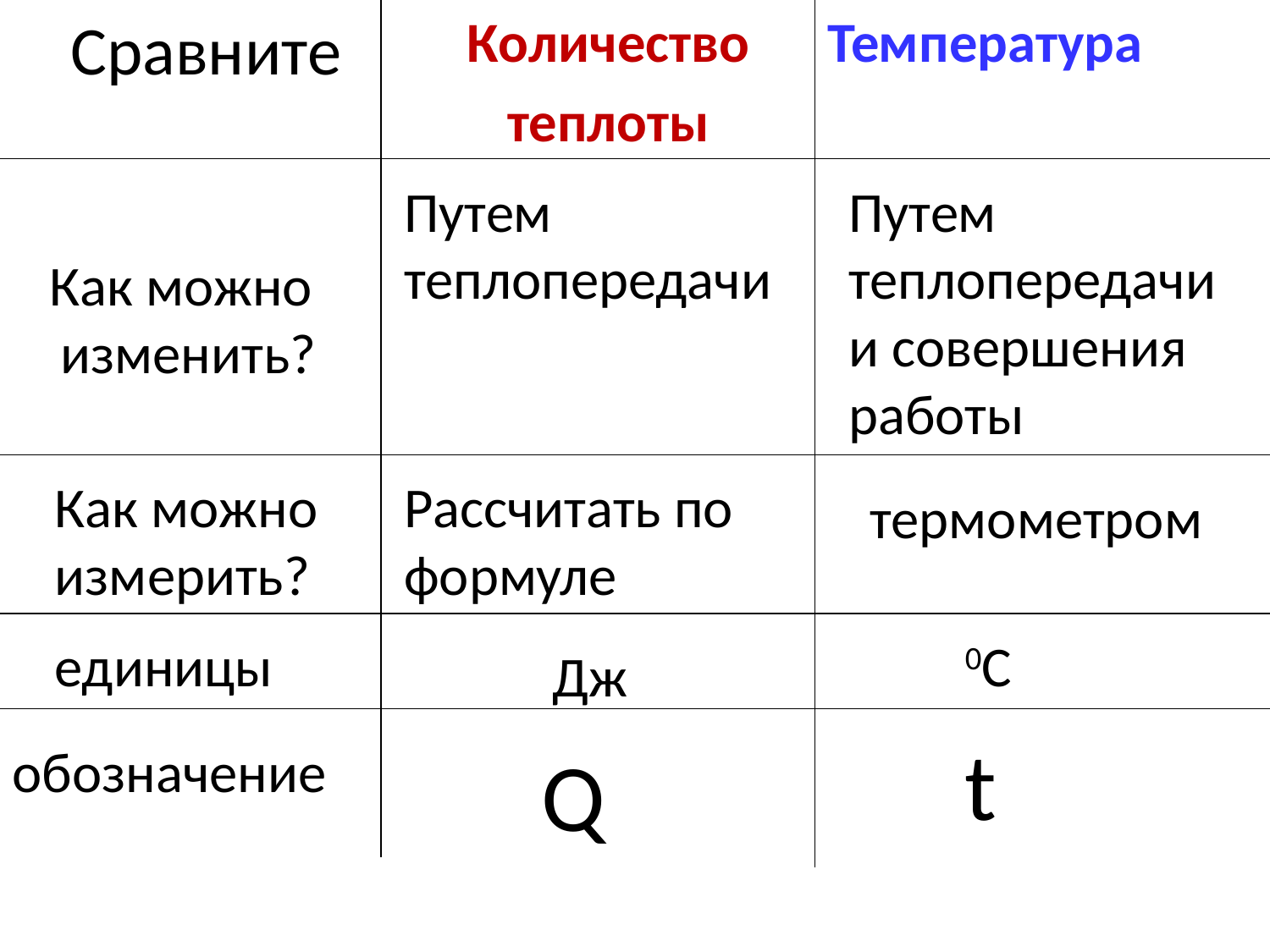

# Сравните
Количество
теплоты
Температура
Путем теплопередачи
Путем теплопередачи и совершения работы
Как можно изменить?
Как можно измерить?
Рассчитать по формуле
термометром
единицы
0С
Дж
t
обозначение
Q